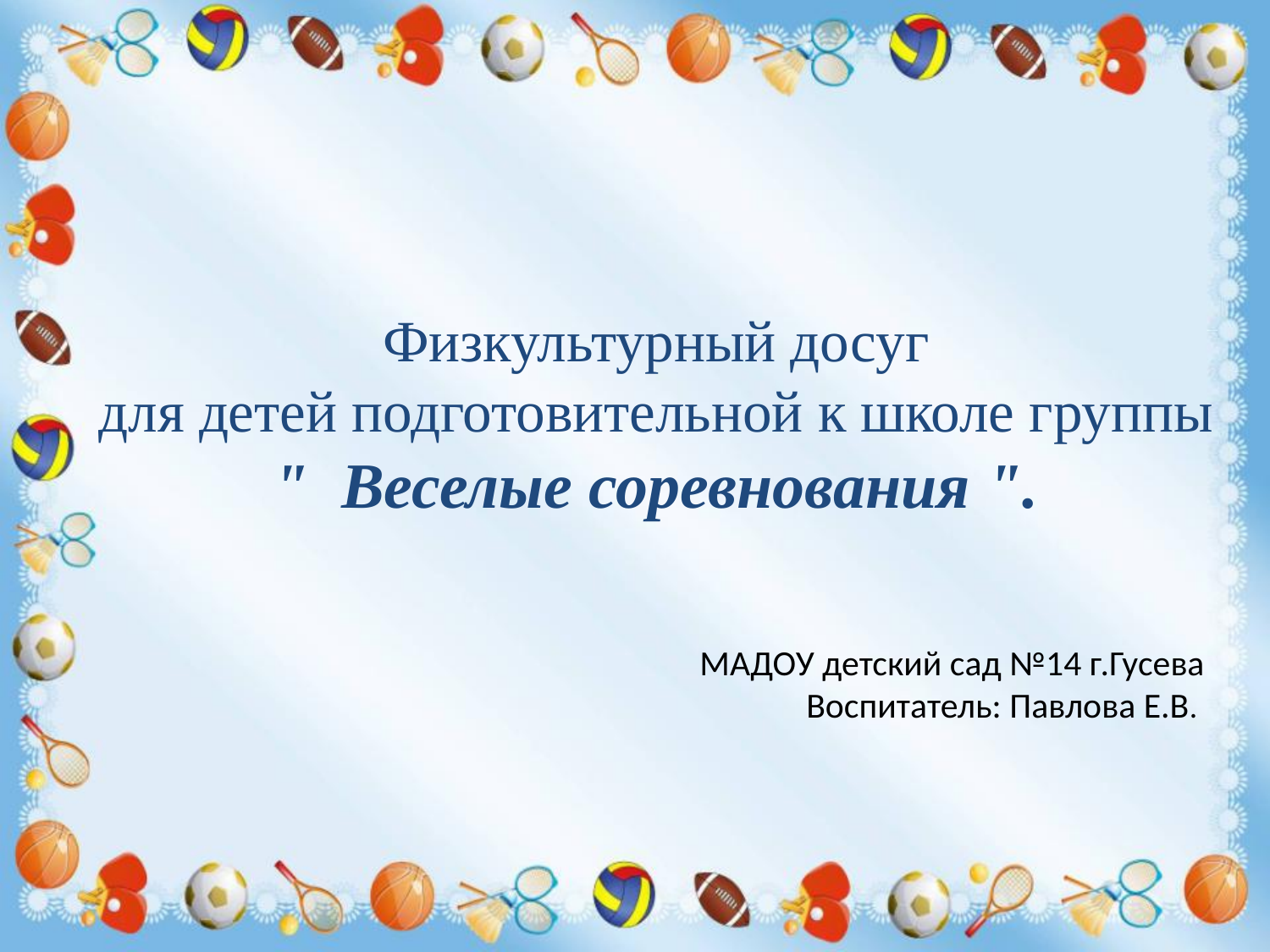

Физкультурный досуг
для детей подготовительной к школе группы
"  Веселые соревнования ".
МАДОУ детский сад №14 г.Гусева
 Воспитатель: Павлова Е.В.